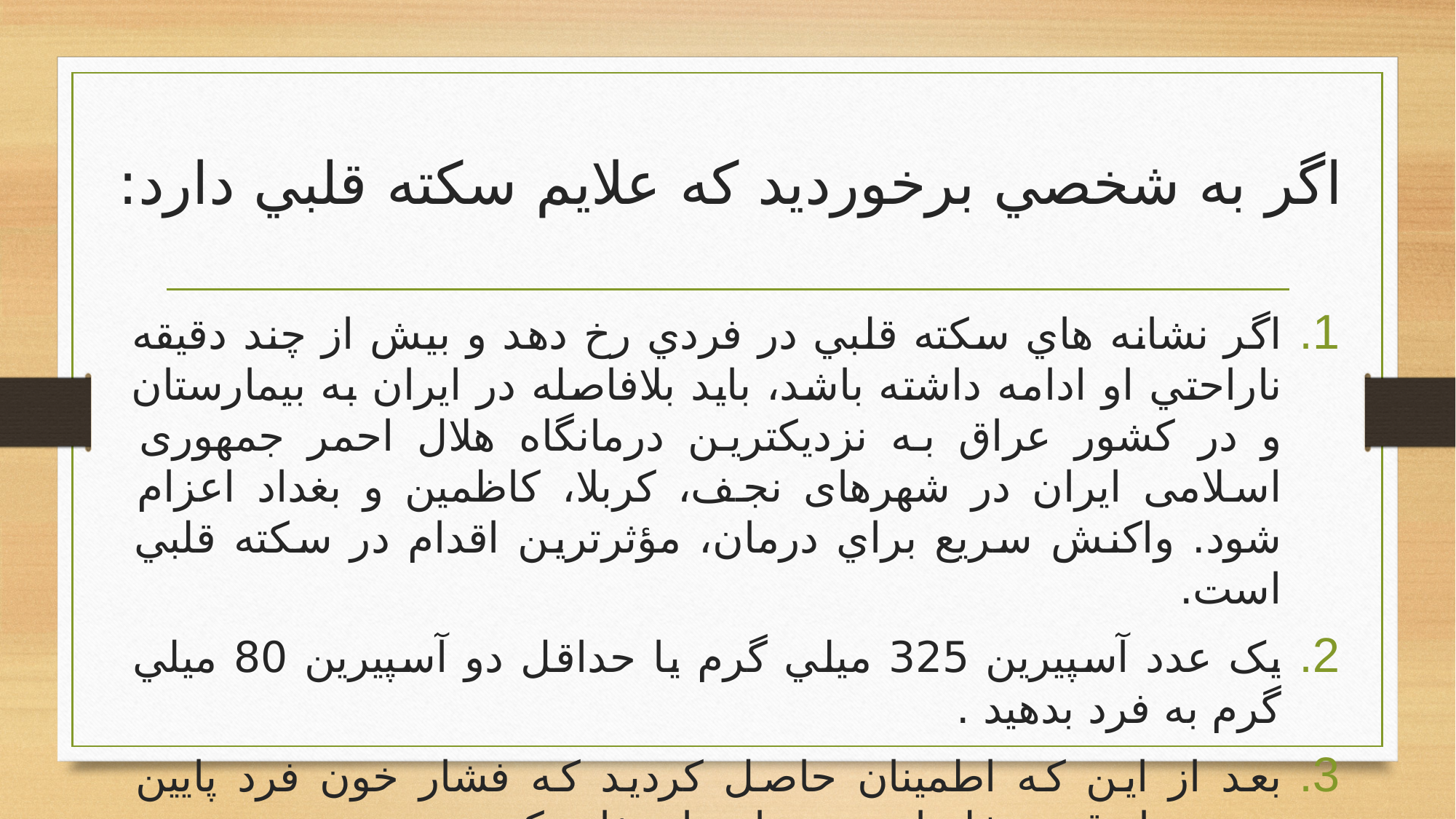

# اگر به شخصي برخورديد كه علايم سکته قلبي دارد:
اگر نشانه هاي سکته قلبي در فردي رخ دهد و بيش از چند دقيقه ناراحتي او ادامه داشته باشد، بايد بلافاصله در ایران به بيمارستان و در کشور عراق به نزدیکترین درمانگاه هلال احمر جمهوری اسلامی ایران در شهرهای نجف، کربلا، کاظمین و بغداد اعزام شود. واكنش سريع براي درمان، مؤثرترين اقدام در سکته قلبي است.
یک عدد آسپیرین 325 ميلي گرم یا حداقل دو آسپيرين 80 ميلي گرم به فرد بدهيد .
بعد از اين كه اطمينان حاصل كرديد كه فشار خون فرد پایین نیست، از قرص ژله ای زير زباني استفاده كنيد.